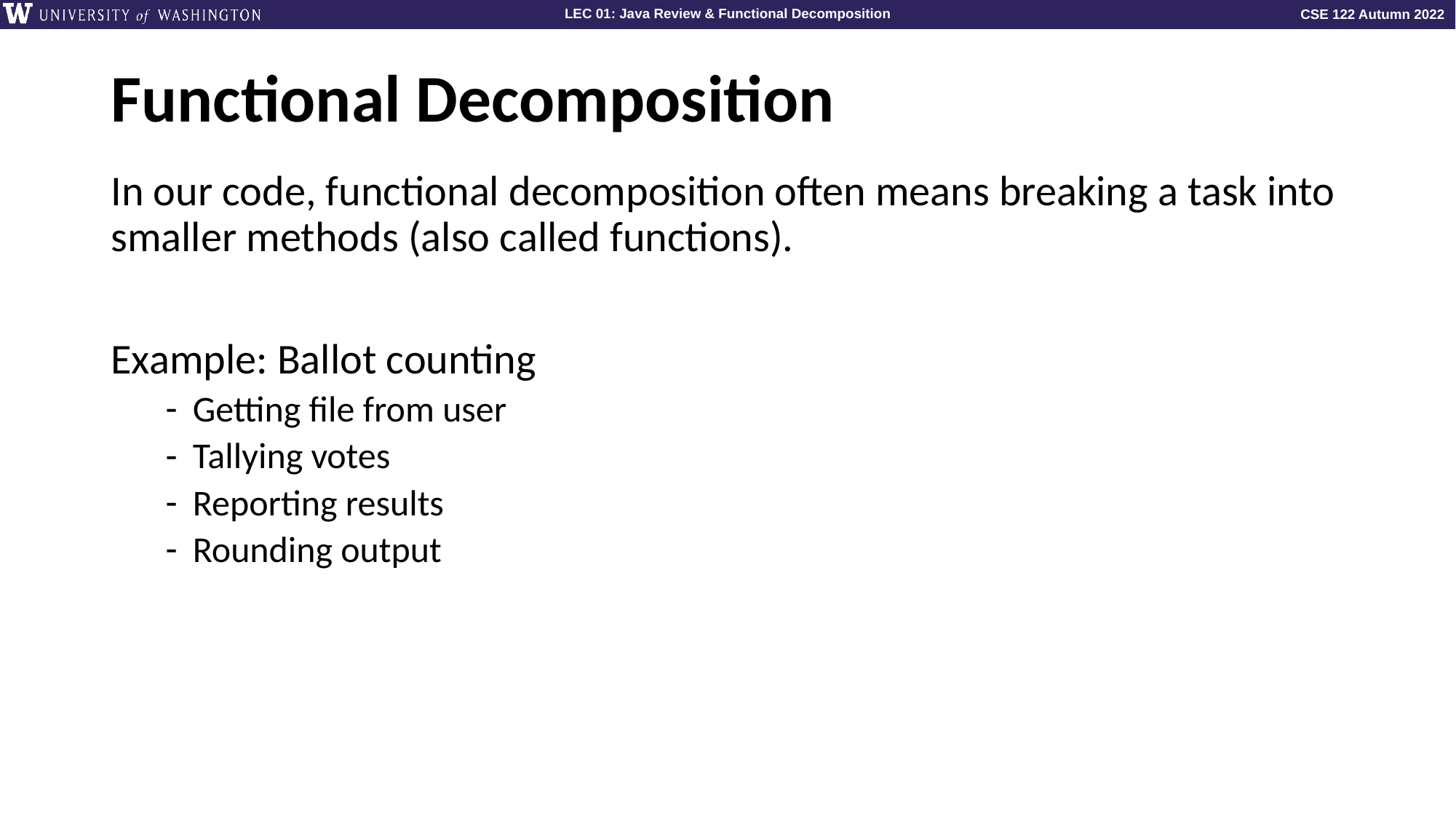

# Functional Decomposition
In our code, functional decomposition often means breaking a task into smaller methods (also called functions).

Example: Ballot counting
Getting file from user
Tallying votes
Reporting results
Rounding output